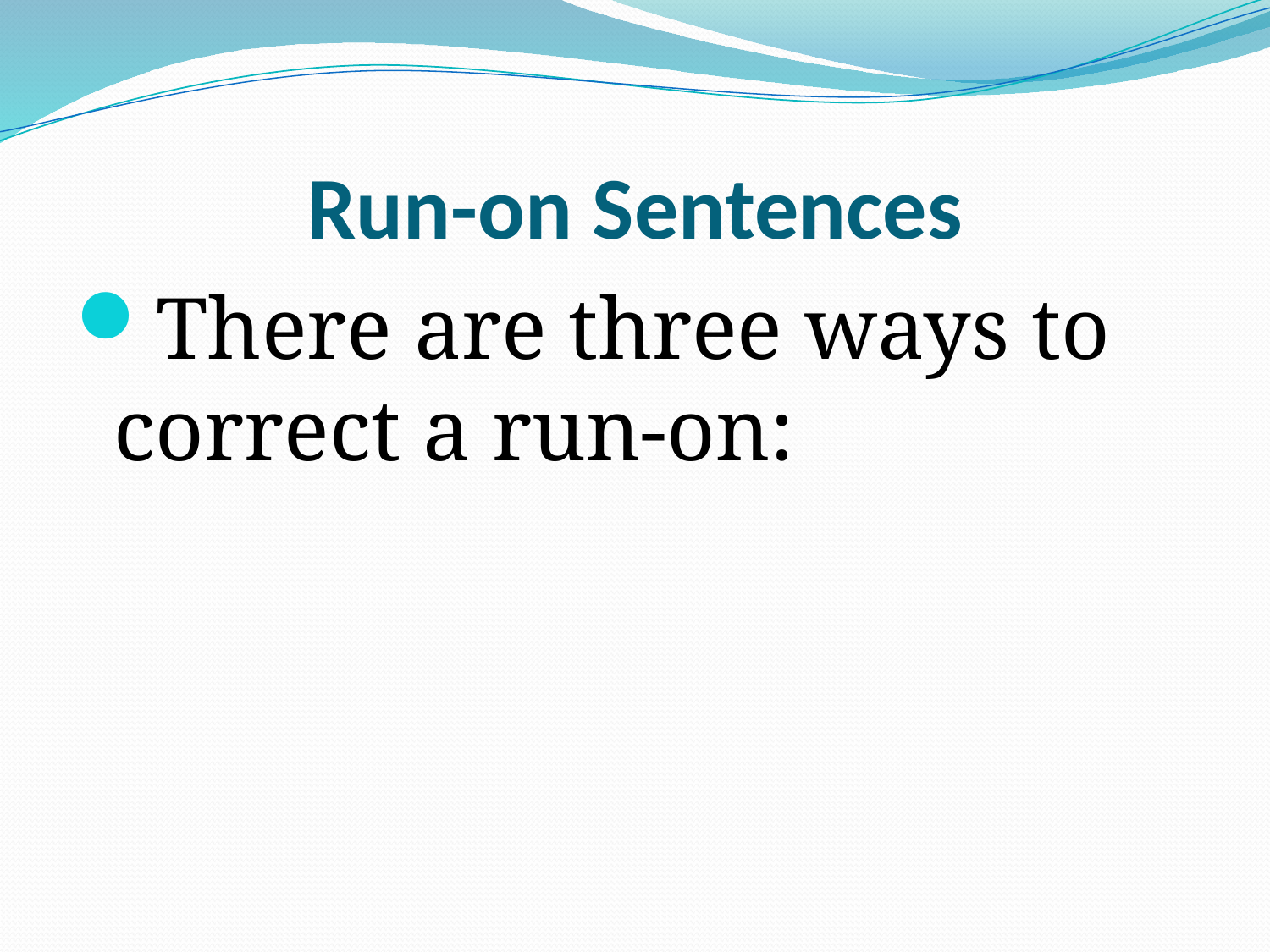

# Run-on Sentences
There are three ways to correct a run-on: